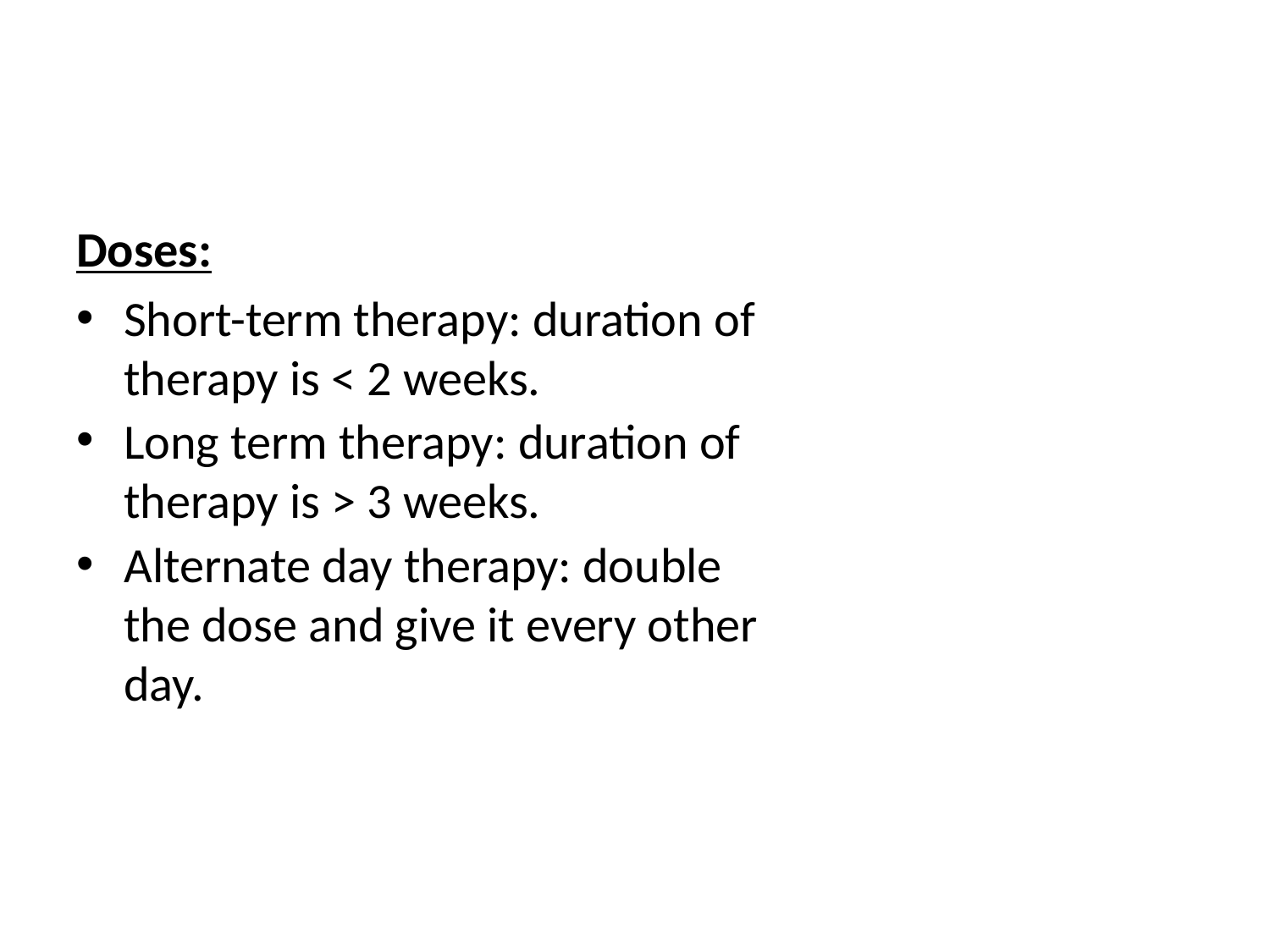

Doses:
Short-term therapy: duration of therapy is < 2 weeks.
Long term therapy: duration of therapy is > 3 weeks.
Alternate day therapy: double the dose and give it every other day.